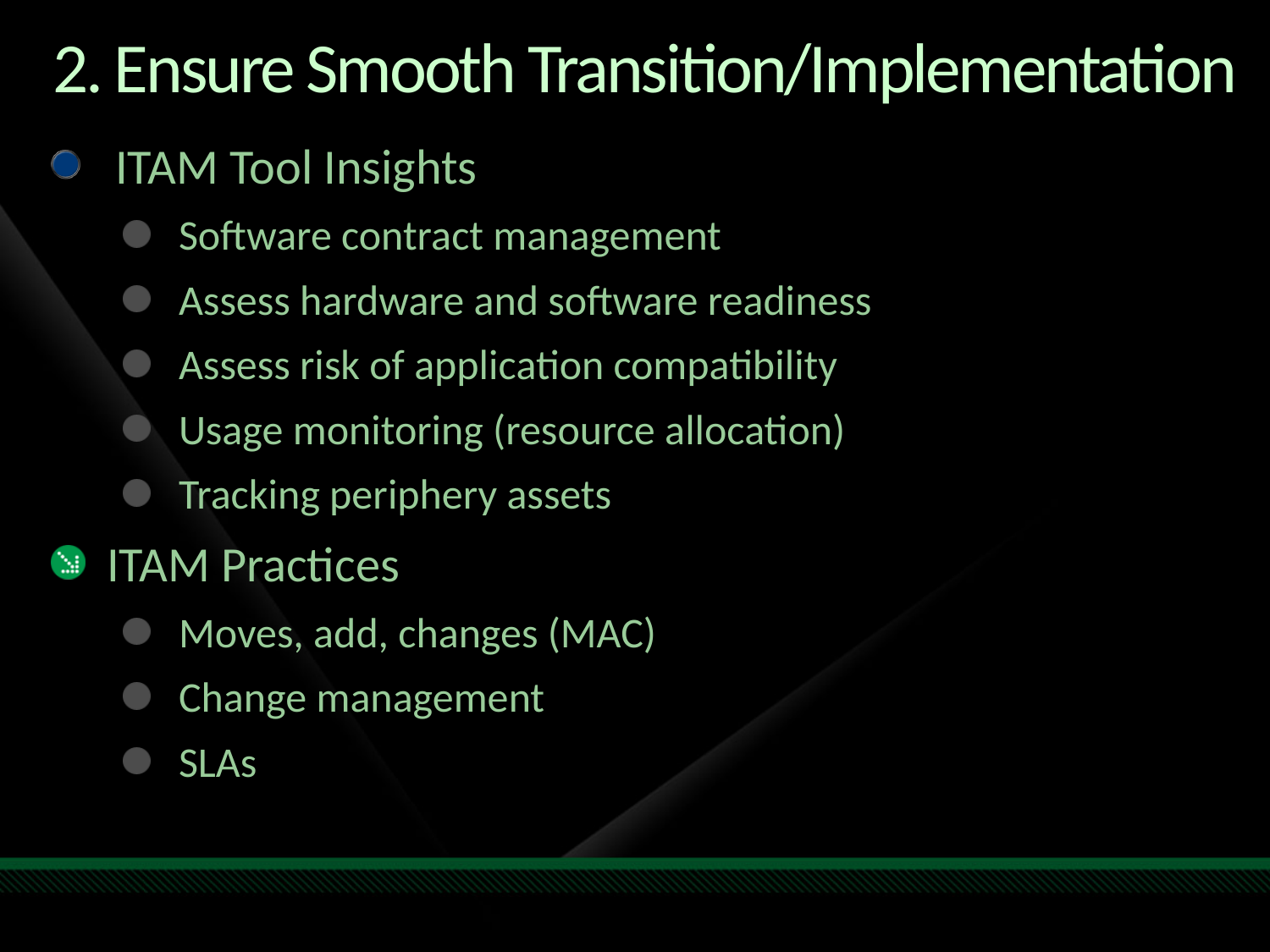

# 2. Ensure Smooth Transition/Implementation
ITAM Tool Insights
Software contract management
Assess hardware and software readiness
Assess risk of application compatibility
Usage monitoring (resource allocation)
Tracking periphery assets
ITAM Practices
Moves, add, changes (MAC)
Change management
SLAs